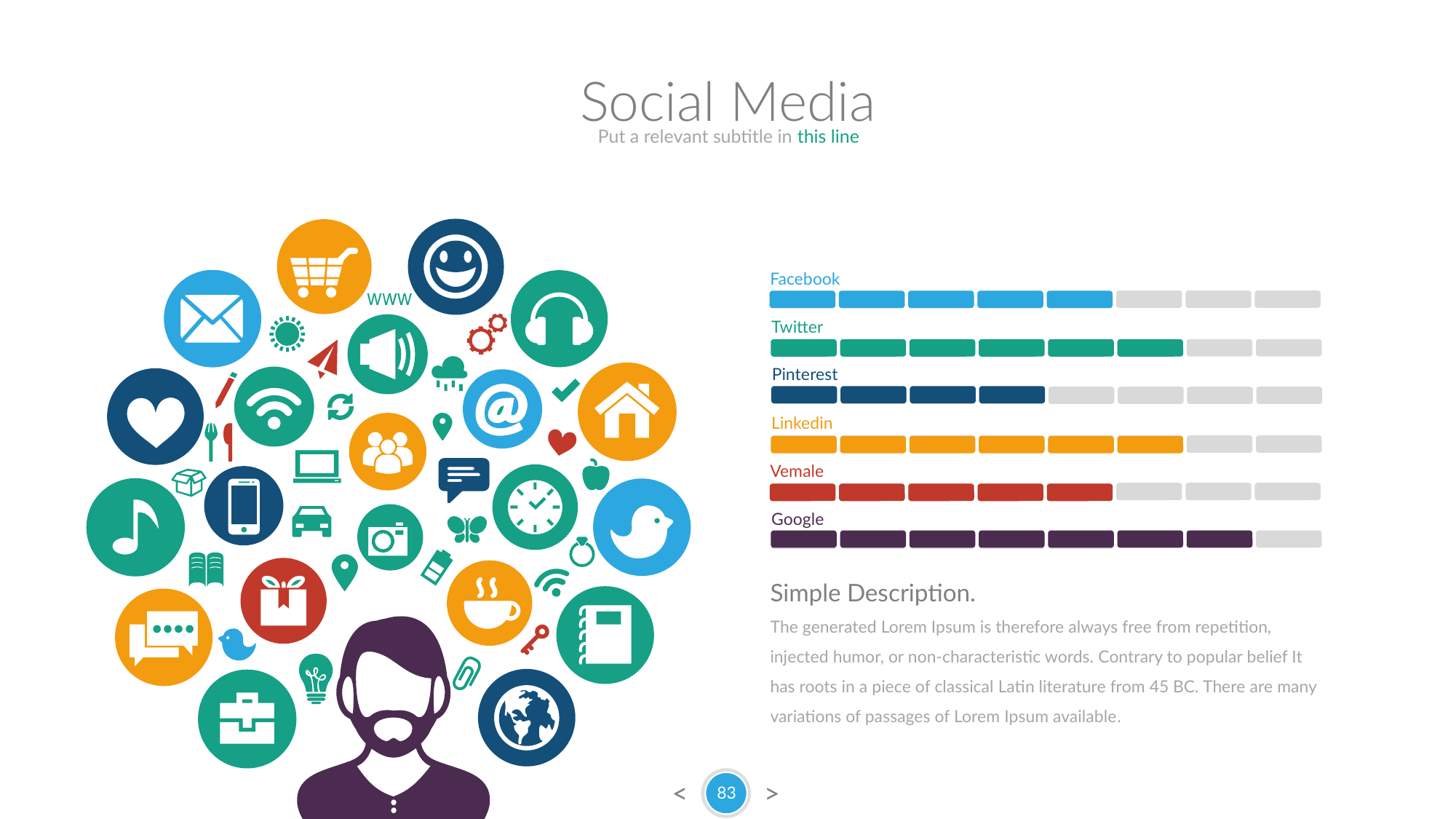

Social Media
Put a relevant subtitle in this line

Facebook

Twitter

Pinterest

Linkedin

Vemale

Google

Simple Description.
The generated Lorem Ipsum is therefore always free from repetition, injected humor, or non-characteristic words. Contrary to popular belief It has roots in a piece of classical Latin literature from 45 BC. There are many variations of passages of Lorem Ipsum available.
83